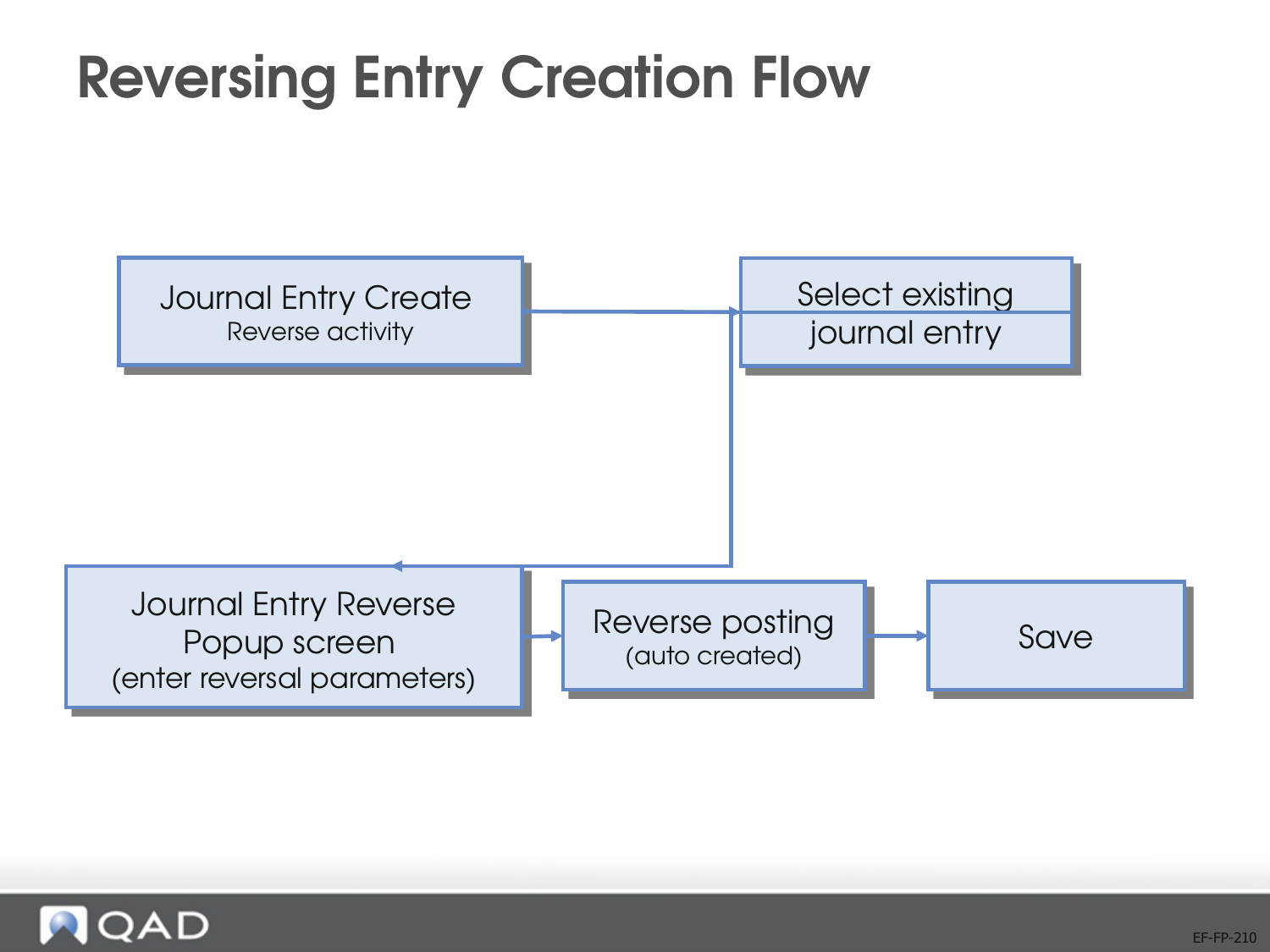

# Reversing Entry Creation Flow
Journal Entry Create
Reverse activity
Select existing
journal entry

Journal Entry Reverse
Popup screen
(enter reversal parameters)

Reverse posting
(auto created)
Save
EF-FP-210